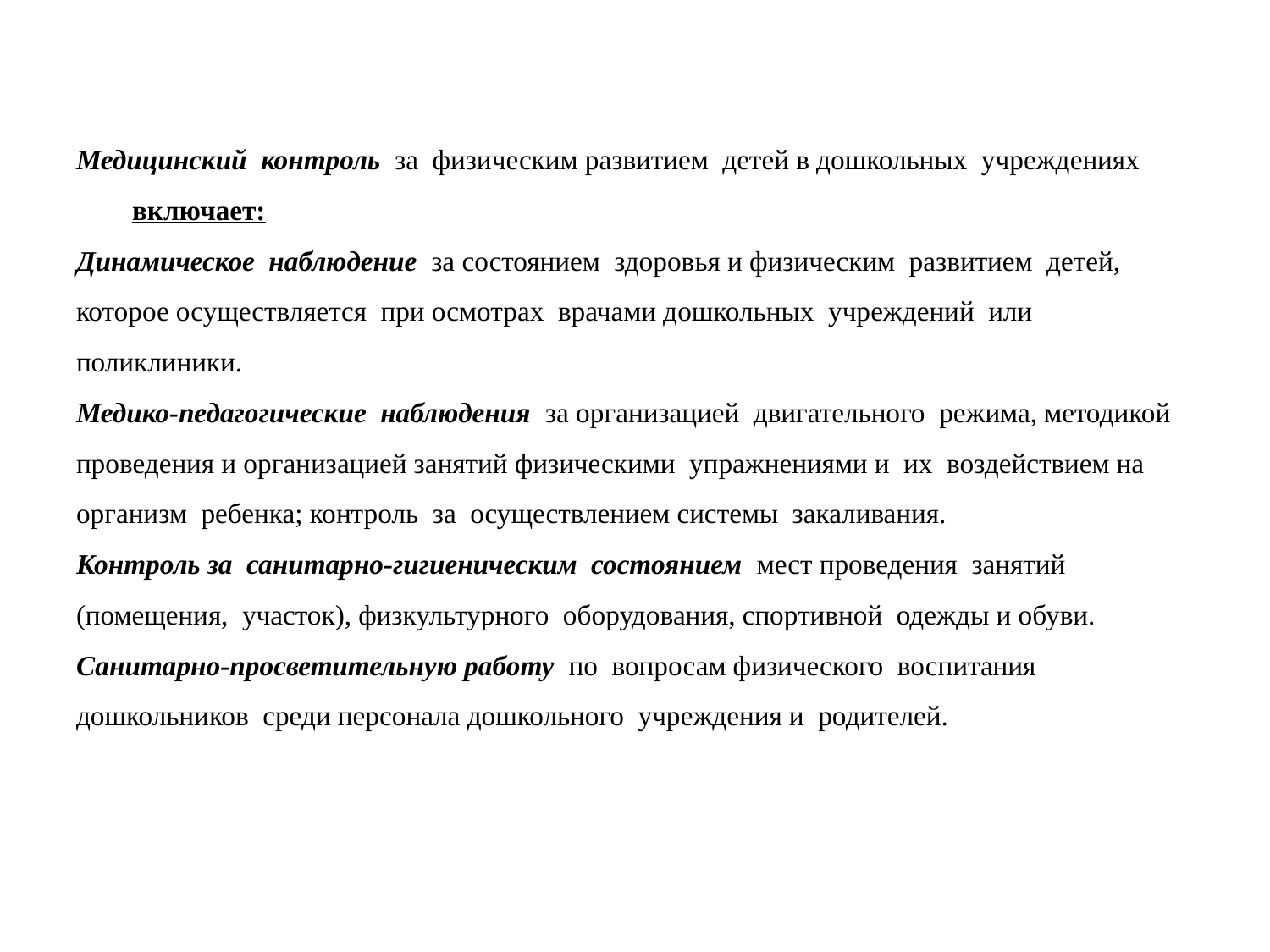

# Медицинский  контроль  за  физическим развитием  детей в дошкольных  учреждениях                включает: Динамическое  наблюдение  за состоянием  здоровья и физическим  развитием  детей, которое осуществляется  при осмотрах  врачами дошкольных  учреждений  или  поликлиники. Медико-педагогические  наблюдения  за организацией  двигательного  режима, методикой  проведения и организацией занятий физическими  упражнениями и  их  воздействием на  организм  ребенка; контроль  за  осуществлением системы  закаливания. Контроль за  санитарно-гигиеническим  состоянием  мест проведения  занятий (помещения,  участок), физкультурного  оборудования, спортивной  одежды и обуви. Санитарно-просветительную работу  по  вопросам физического  воспитания  дошкольников  среди персонала дошкольного  учреждения и  родителей.